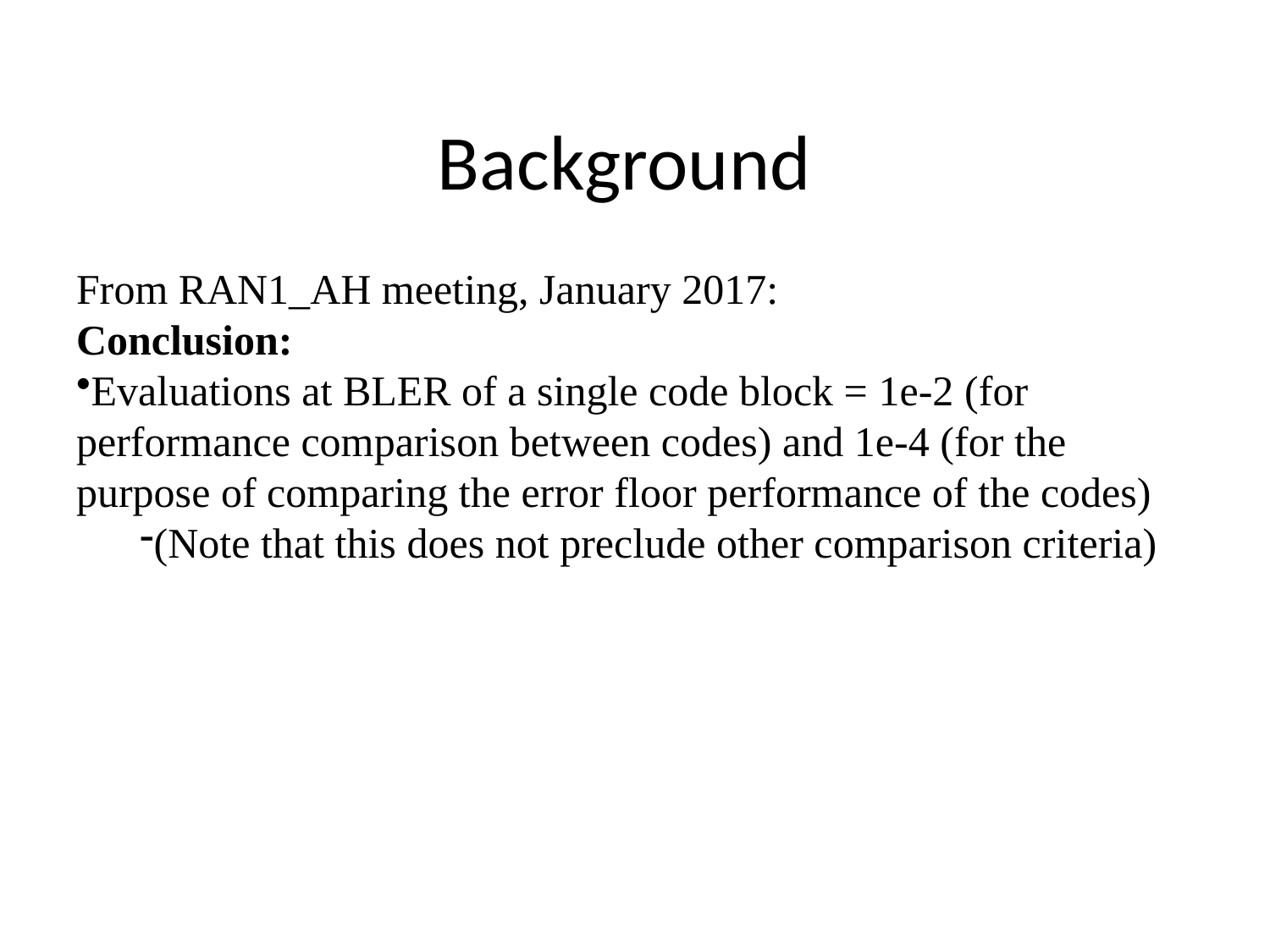

Background
From RAN1_AH meeting, January 2017:
Conclusion:
Evaluations at BLER of a single code block = 1e-2 (for performance comparison between codes) and 1e-4 (for the purpose of comparing the error floor performance of the codes)
(Note that this does not preclude other comparison criteria)